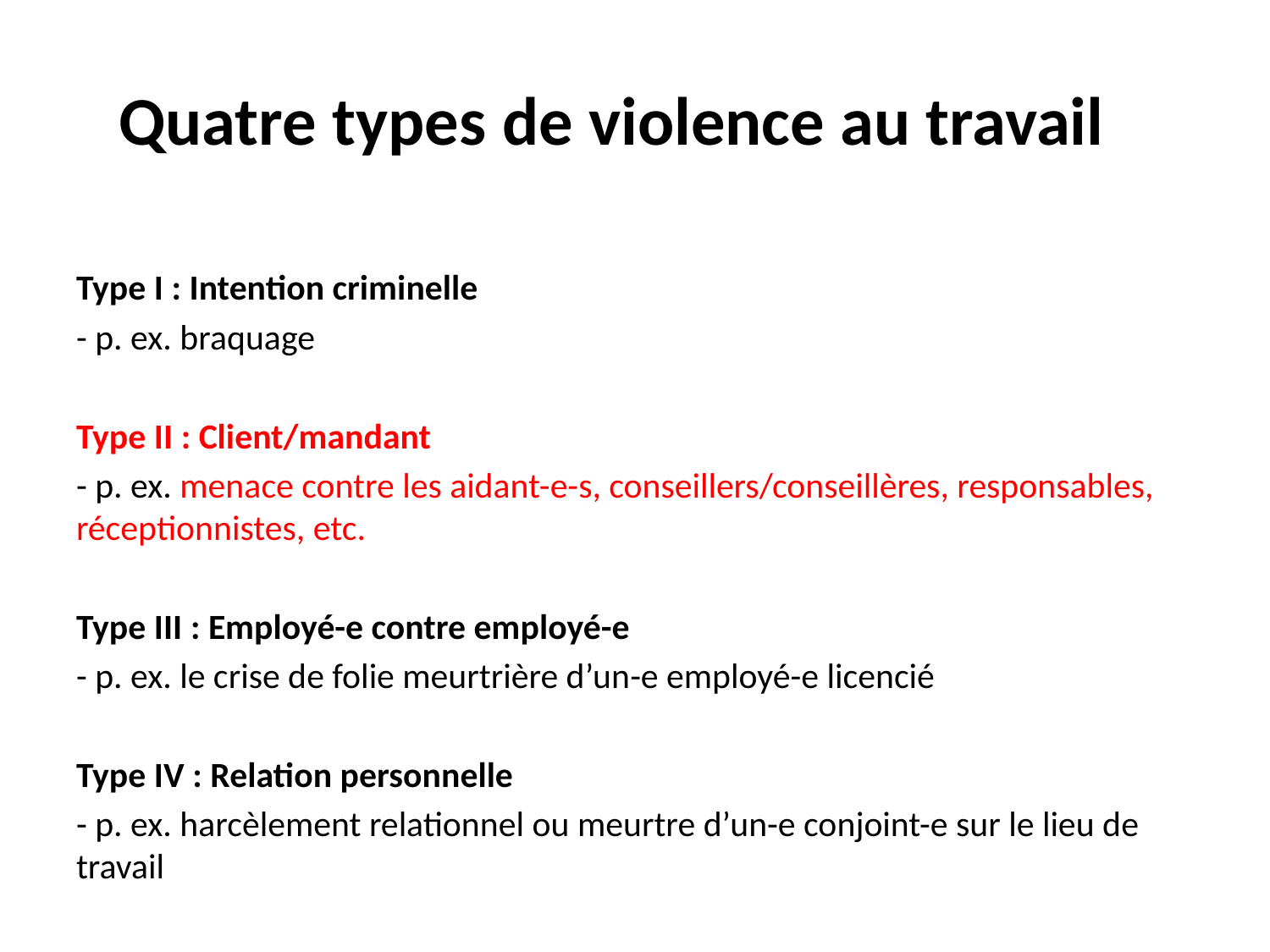

# Quatre types de violence au travail

Type I : Intention criminelle
- p. ex. braquage

Type II : Client/mandant
- p. ex. menace contre les aidant-e-s, conseillers/conseillères, responsables, réceptionnistes, etc.

Type III : Employé-e contre employé-e
- p. ex. le crise de folie meurtrière d’un-e employé-e licencié

Type IV : Relation personnelle
- p. ex. harcèlement relationnel ou meurtre d’un-e conjoint-e sur le lieu de travail